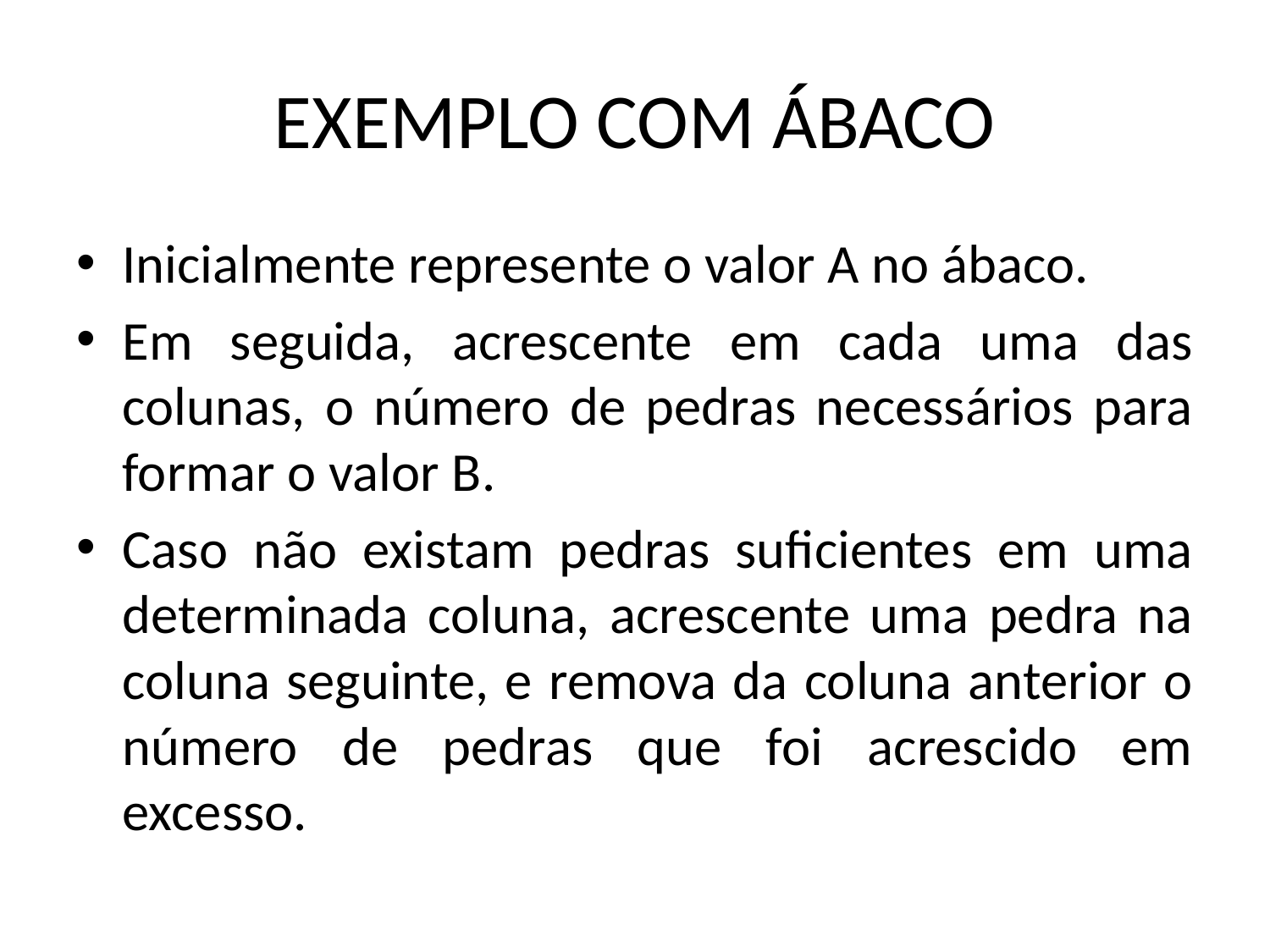

# EXEMPLO COM ÁBACO
Inicialmente represente o valor A no ábaco.
Em seguida, acrescente em cada uma das colunas, o número de pedras necessários para formar o valor B.
Caso não existam pedras suficientes em uma determinada coluna, acrescente uma pedra na coluna seguinte, e remova da coluna anterior o número de pedras que foi acrescido em excesso.